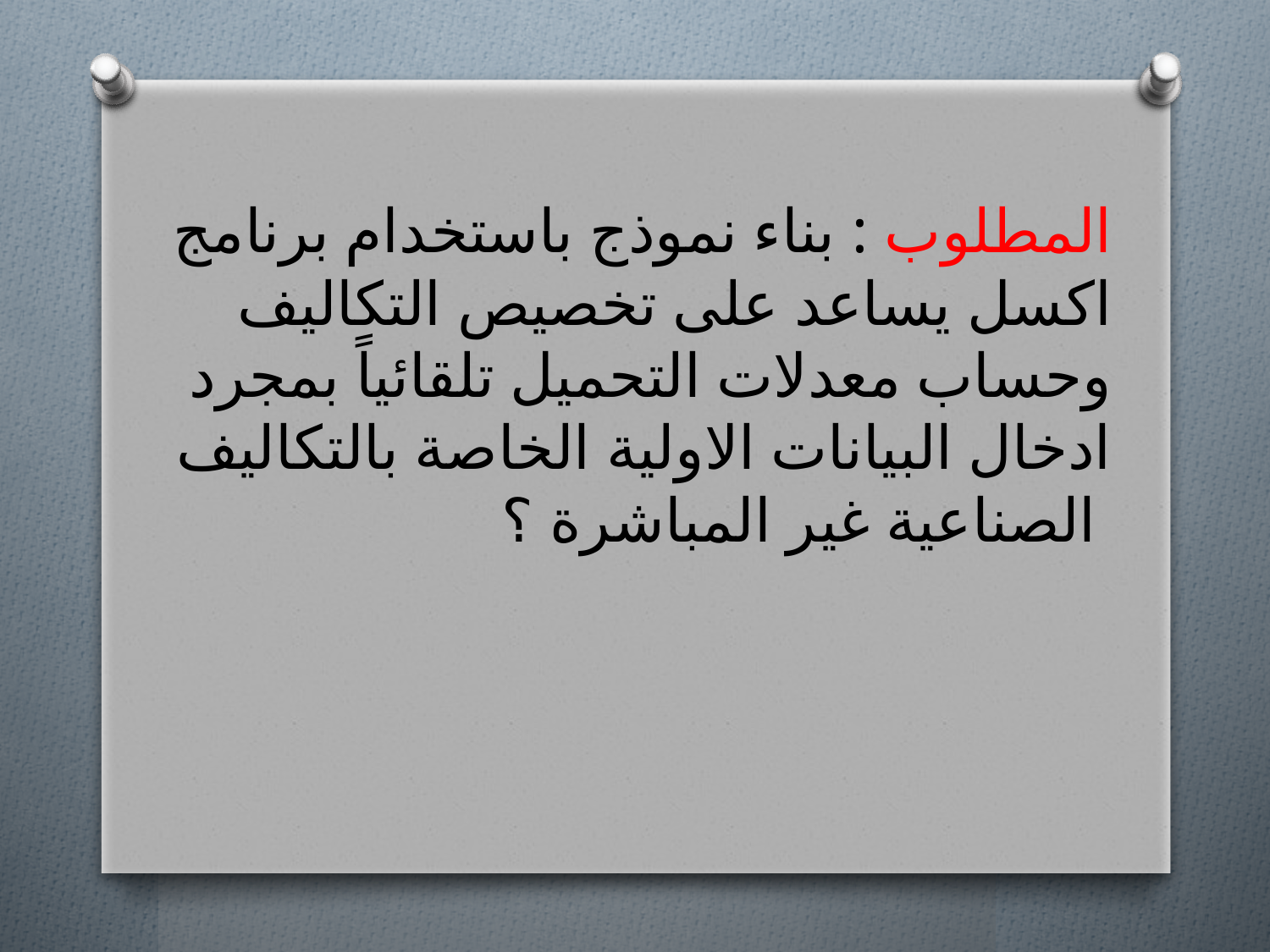

المطلوب : بناء نموذج باستخدام برنامج اكسل يساعد على تخصيص التكاليف وحساب معدلات التحميل تلقائياً بمجرد ادخال البيانات الاولية الخاصة بالتكاليف الصناعية غير المباشرة ؟